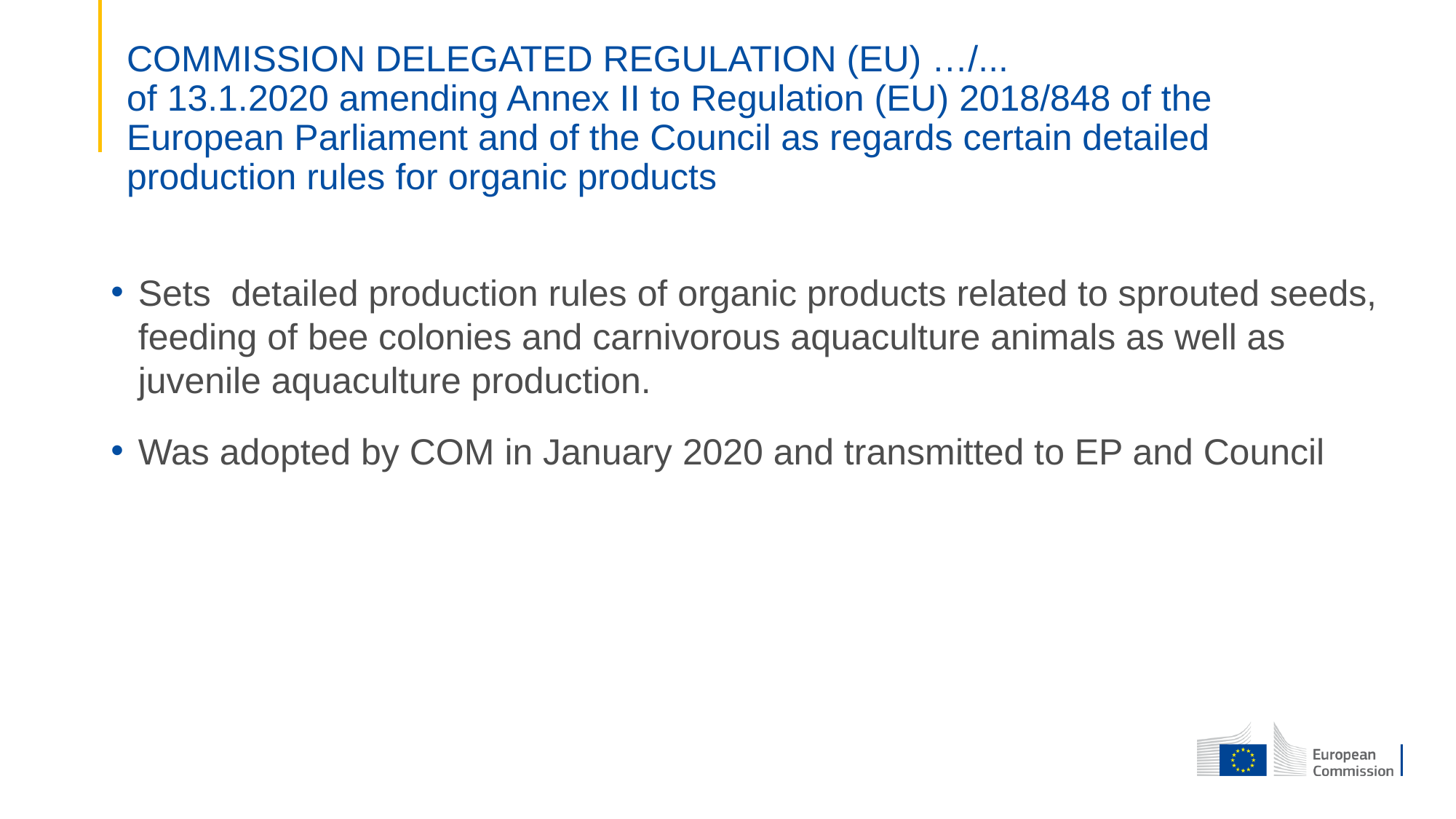

# COMMISSION DELEGATED REGULATION (EU) …/... of 13.1.2020 amending Annex II to Regulation (EU) 2018/848 of the European Parliament and of the Council as regards certain detailed production rules for organic products
Sets  detailed production rules of organic products related to sprouted seeds, feeding of bee colonies and carnivorous aquaculture animals as well as juvenile aquaculture production.
Was adopted by COM in January 2020 and transmitted to EP and Council